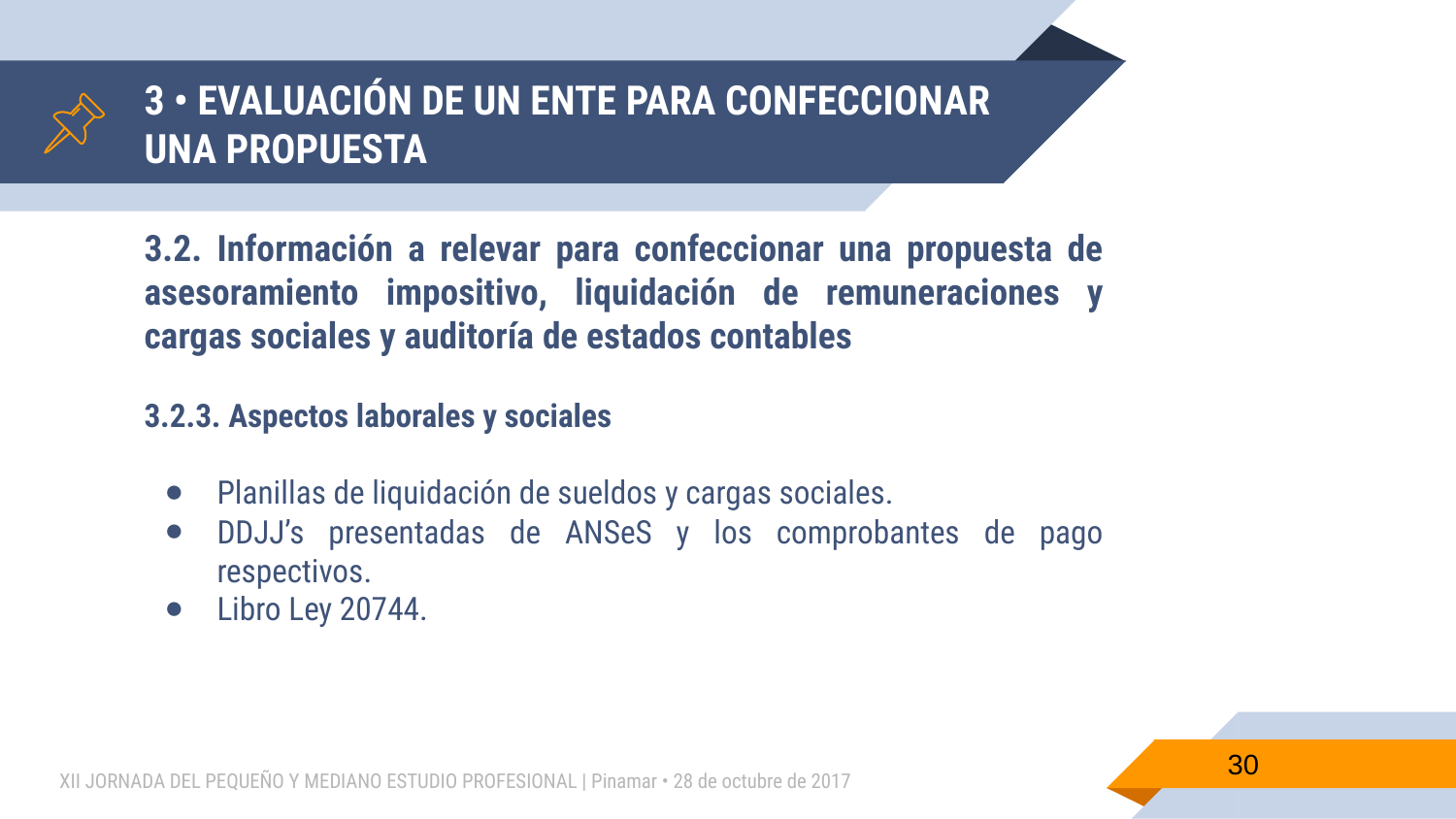

# 3 • EVALUACIÓN DE UN ENTE PARA CONFECCIONAR UNA PROPUESTA

3.2. Información a relevar para confeccionar una propuesta de asesoramiento impositivo, liquidación de remuneraciones y cargas sociales y auditoría de estados contables

3.2.3. Aspectos laborales y sociales
Planillas de liquidación de sueldos y cargas sociales.
DDJJ’s presentadas de ANSeS y los comprobantes de pago respectivos.
Libro Ley 20744.
30